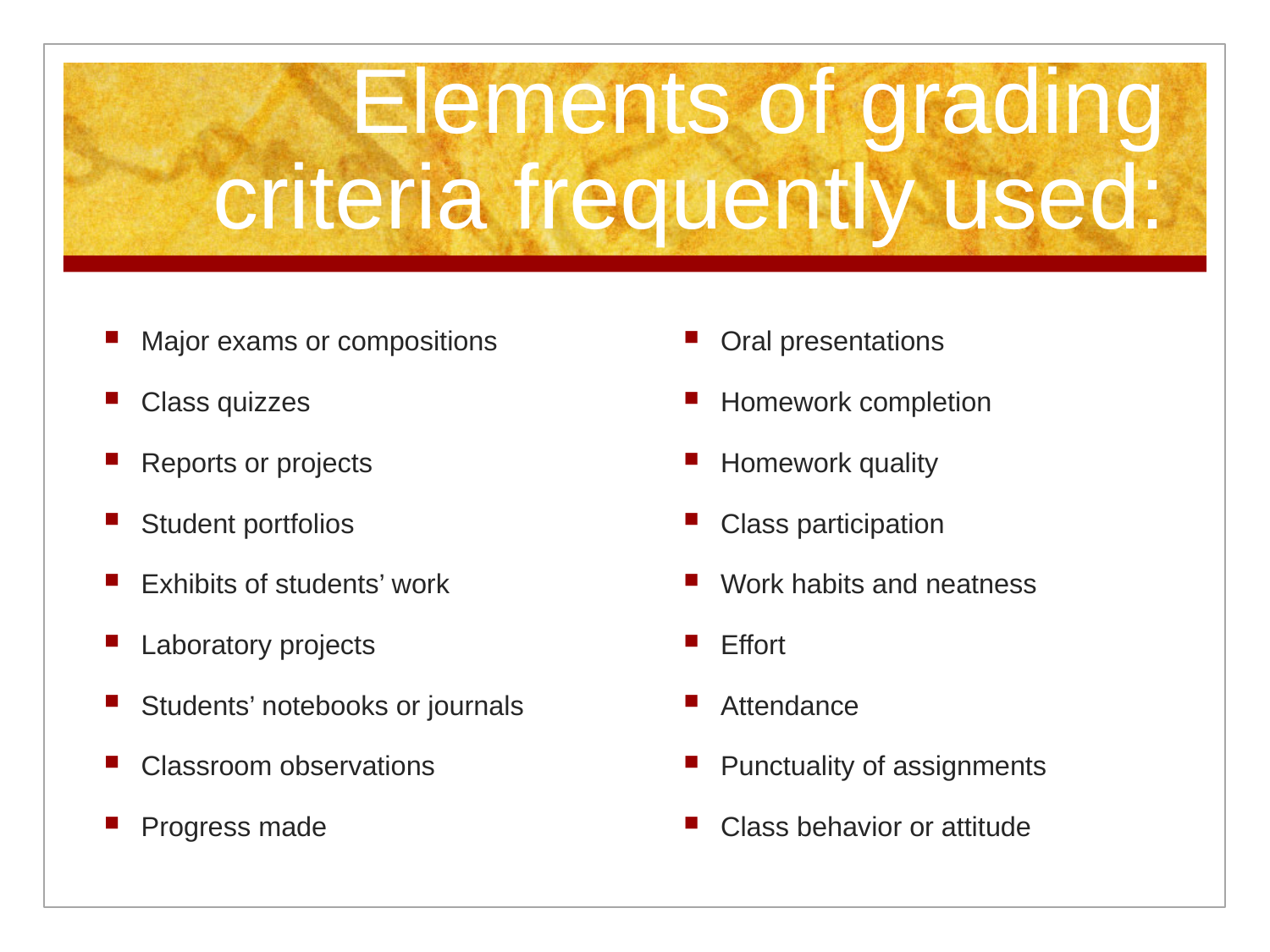

# Elements of grading criteria frequently used:
Major exams or compositions
Class quizzes
Reports or projects
Student portfolios
Exhibits of students’ work
Laboratory projects
Students’ notebooks or journals
Classroom observations
Progress made
Oral presentations
Homework completion
Homework quality
Class participation
Work habits and neatness
Effort
Attendance
Punctuality of assignments
Class behavior or attitude